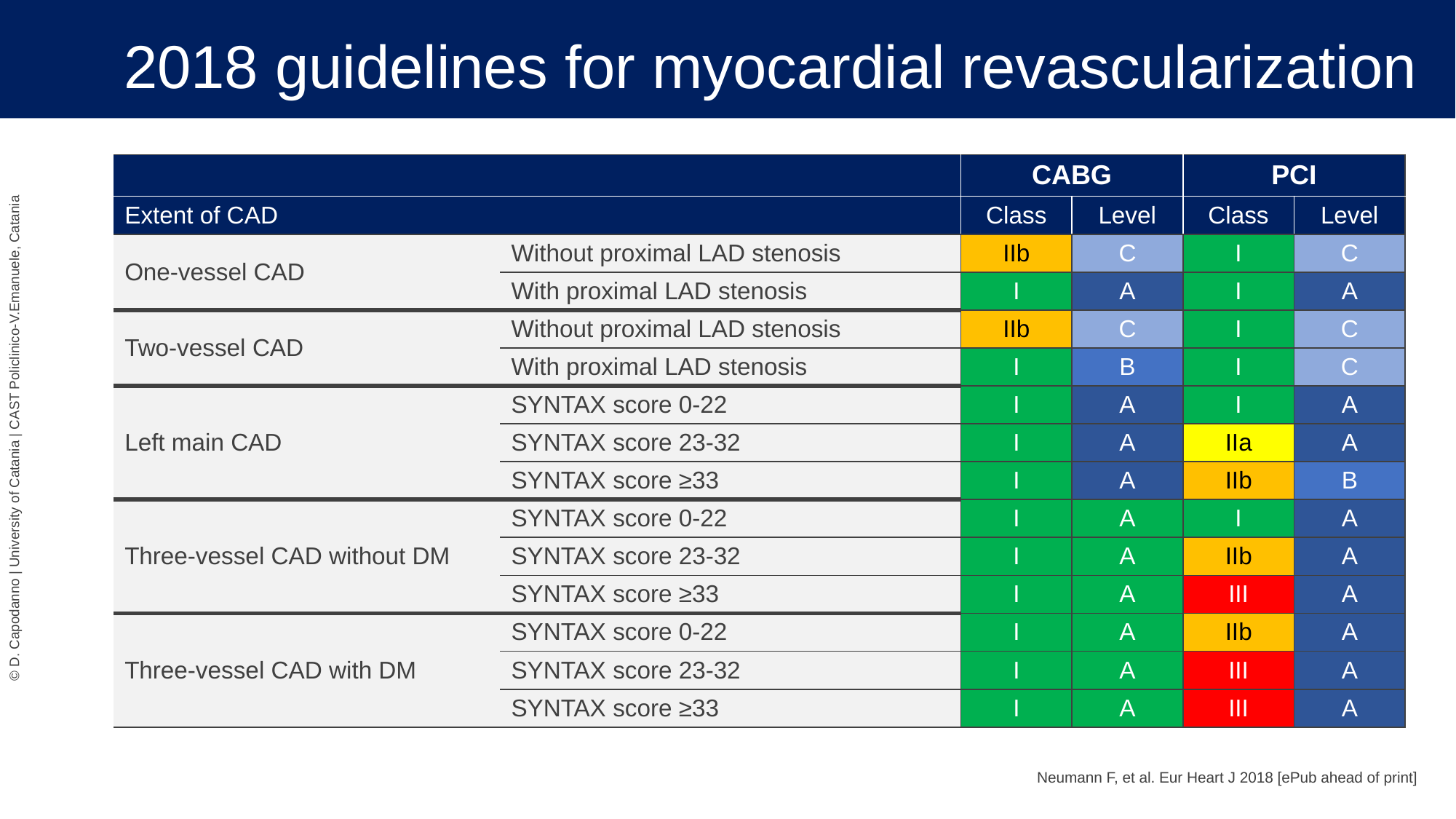

# 2018 guidelines for myocardial revascularization
|  |  | CABG |  | PCI |  |
| --- | --- | --- | --- | --- | --- |
| Extent of CAD |  | Class | Level | Class | Level |
| One-vessel CAD | Without proximal LAD stenosis | IIb | C | I | C |
|  | With proximal LAD stenosis | I | A | I | A |
| Two-vessel CAD | Without proximal LAD stenosis | IIb | C | I | C |
|  | With proximal LAD stenosis | I | B | I | C |
| Left main CAD | SYNTAX score 0-22 | I | A | I | A |
|  | SYNTAX score 23-32 | I | A | IIa | A |
|  | SYNTAX score ≥33 | I | A | IIb | B |
| Three-vessel CAD without DM | SYNTAX score 0-22 | I | A | I | A |
|  | SYNTAX score 23-32 | I | A | IIb | A |
|  | SYNTAX score ≥33 | I | A | III | A |
| Three-vessel CAD with DM | SYNTAX score 0-22 | I | A | IIb | A |
|  | SYNTAX score 23-32 | I | A | III | A |
|  | SYNTAX score ≥33 | I | A | III | A |

Neumann F, et al. Eur Heart J 2018 [ePub ahead of print]